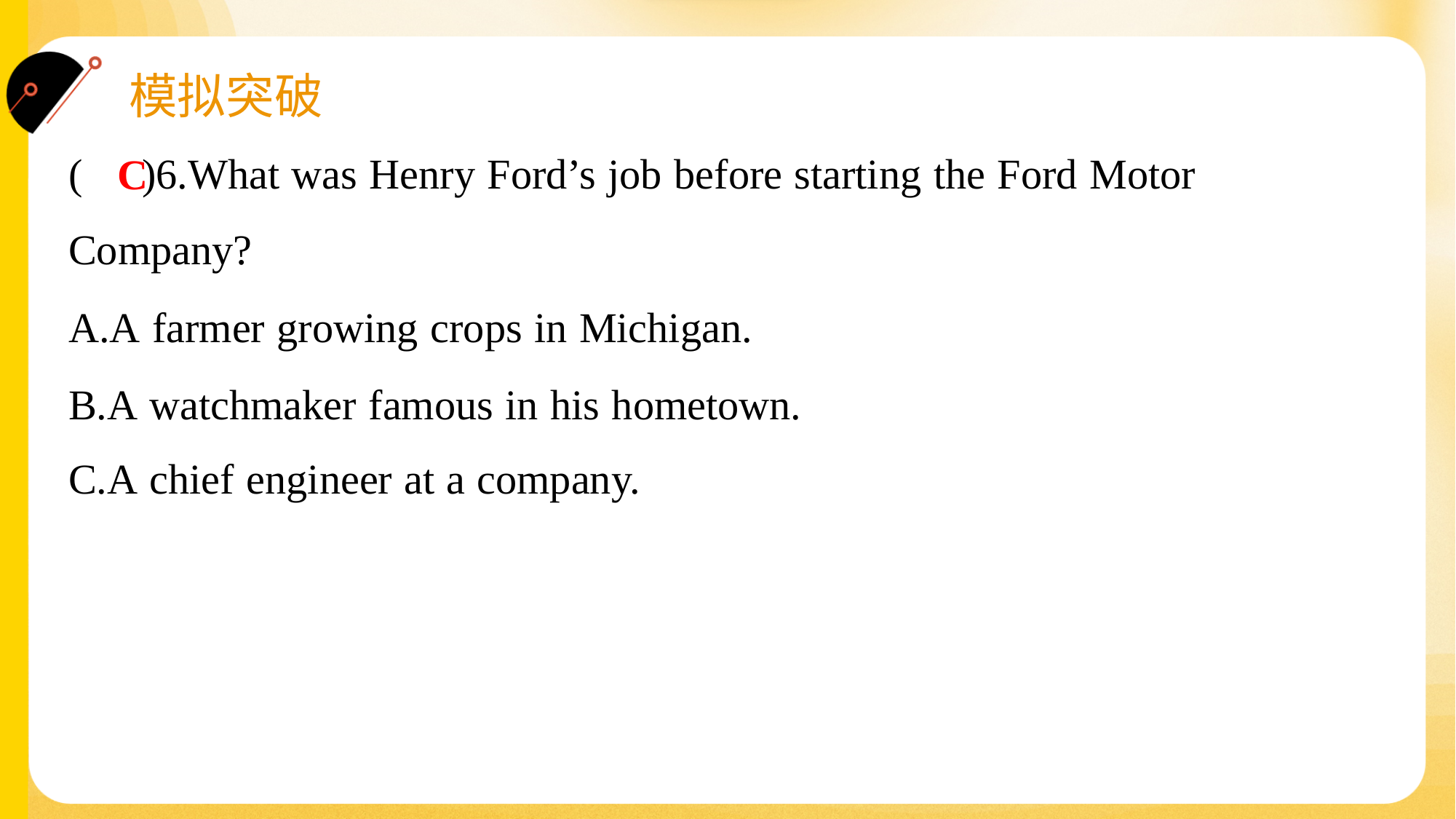

(     )6.What was Henry Ford’s job before starting the Ford Motor
Company?
C
A.A farmer growing crops in Michigan.
B.A watchmaker famous in his hometown.
C.A chief engineer at a company.